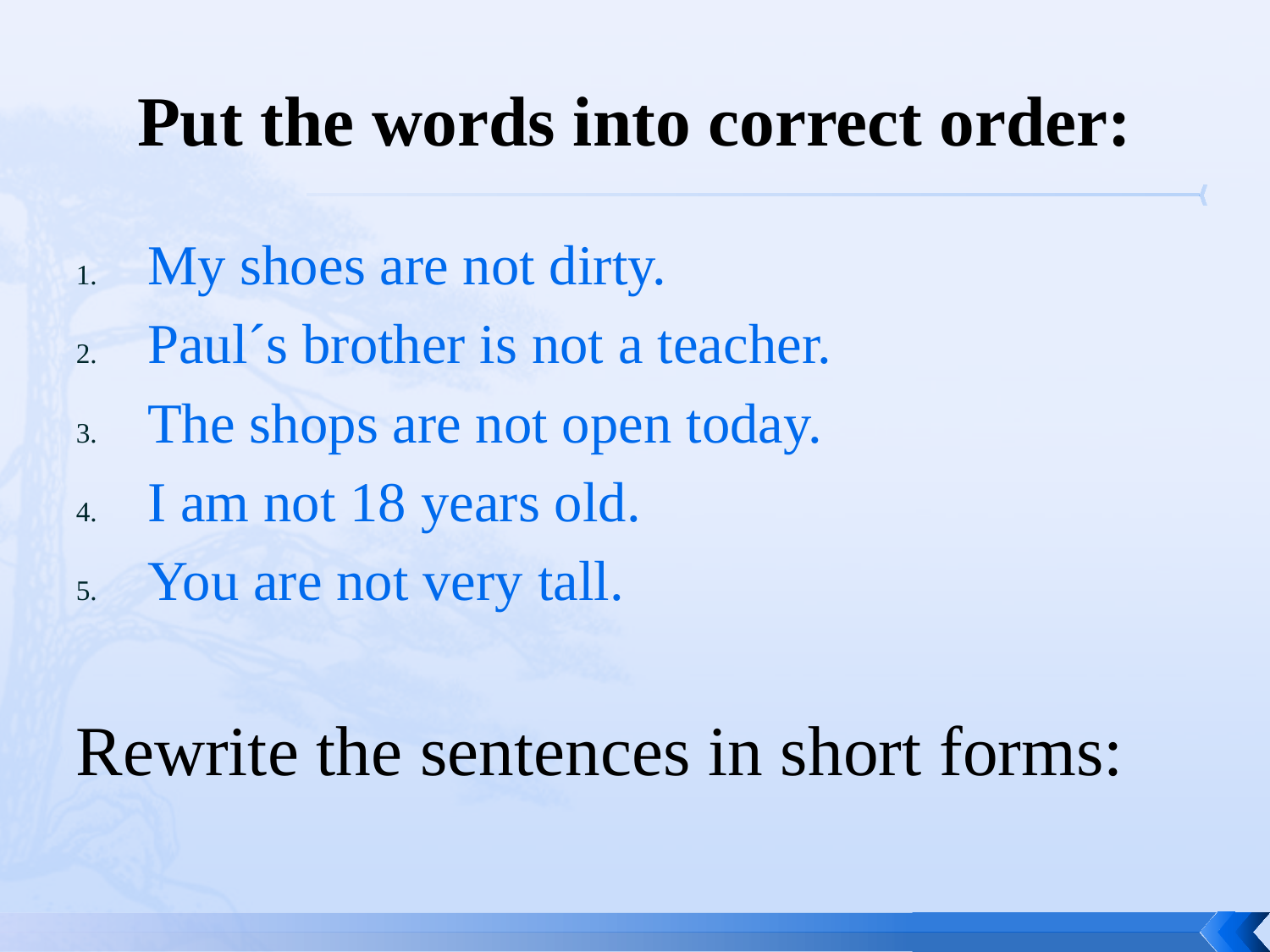

# Put the words into correct order:
My shoes are not dirty.
Paul´s brother is not a teacher.
The shops are not open today.
I am not 18 years old.
You are not very tall.

Rewrite the sentences in short forms: